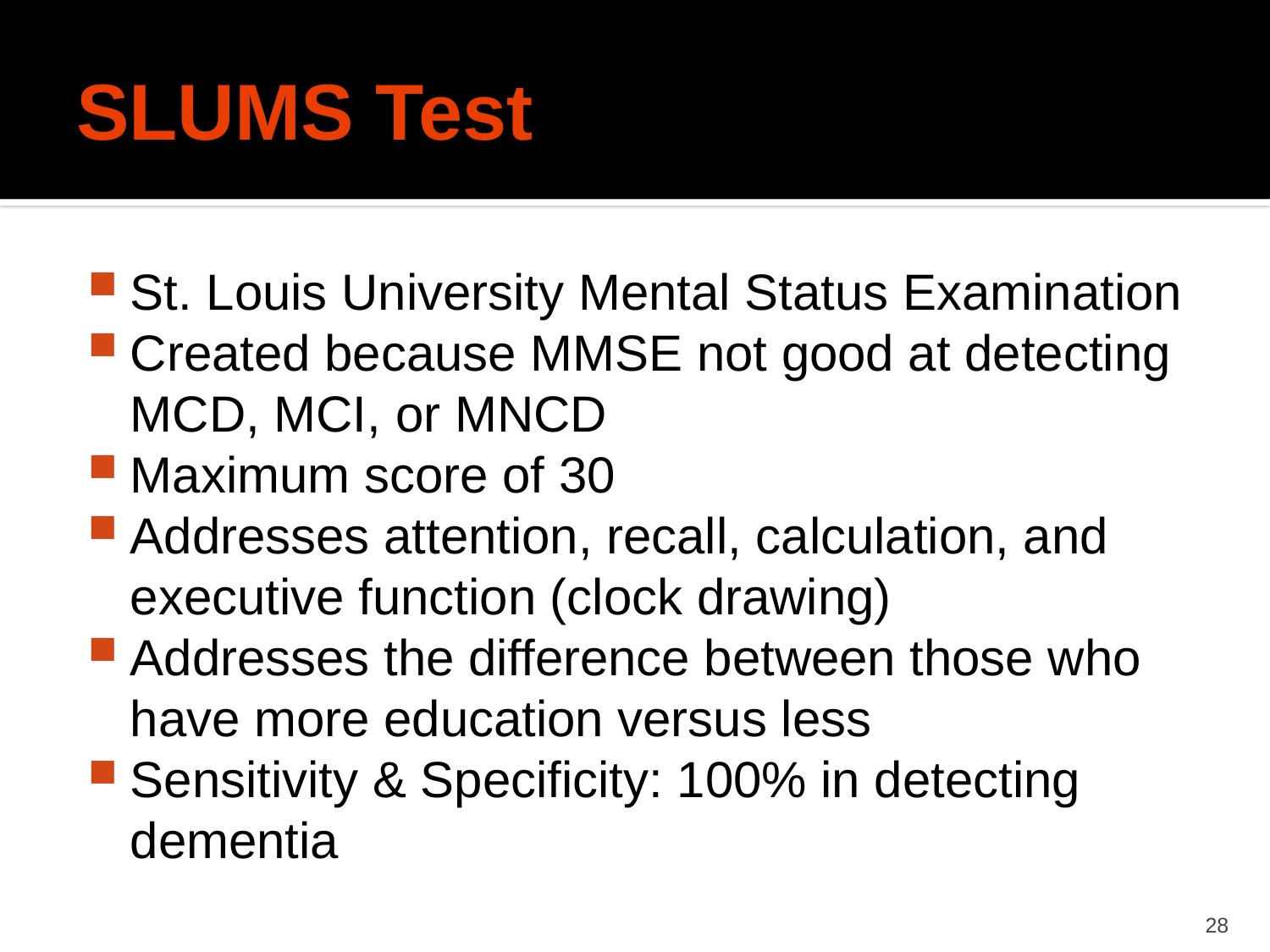

# SLUMS Test
St. Louis University Mental Status Examination
Created because MMSE not good at detecting MCD, MCI, or MNCD
Maximum score of 30
Addresses attention, recall, calculation, and executive function (clock drawing)
Addresses the difference between those who have more education versus less
Sensitivity & Specificity: 100% in detecting dementia
28